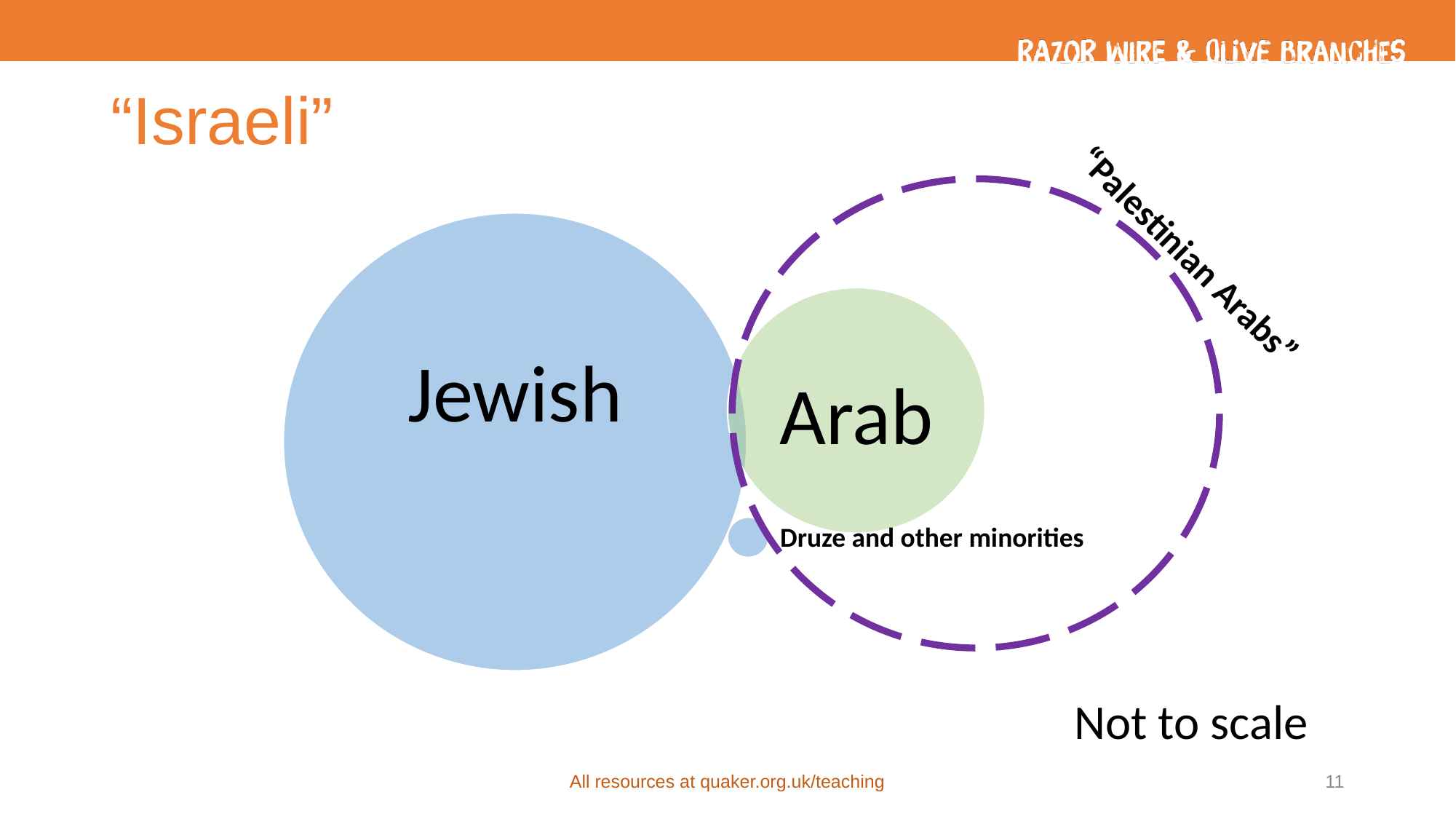

# “Israeli”
Jewish
Arab

“Palestinian Arabs”
Druze and other minorities
Not to scale
All resources at quaker.org.uk/teaching
11